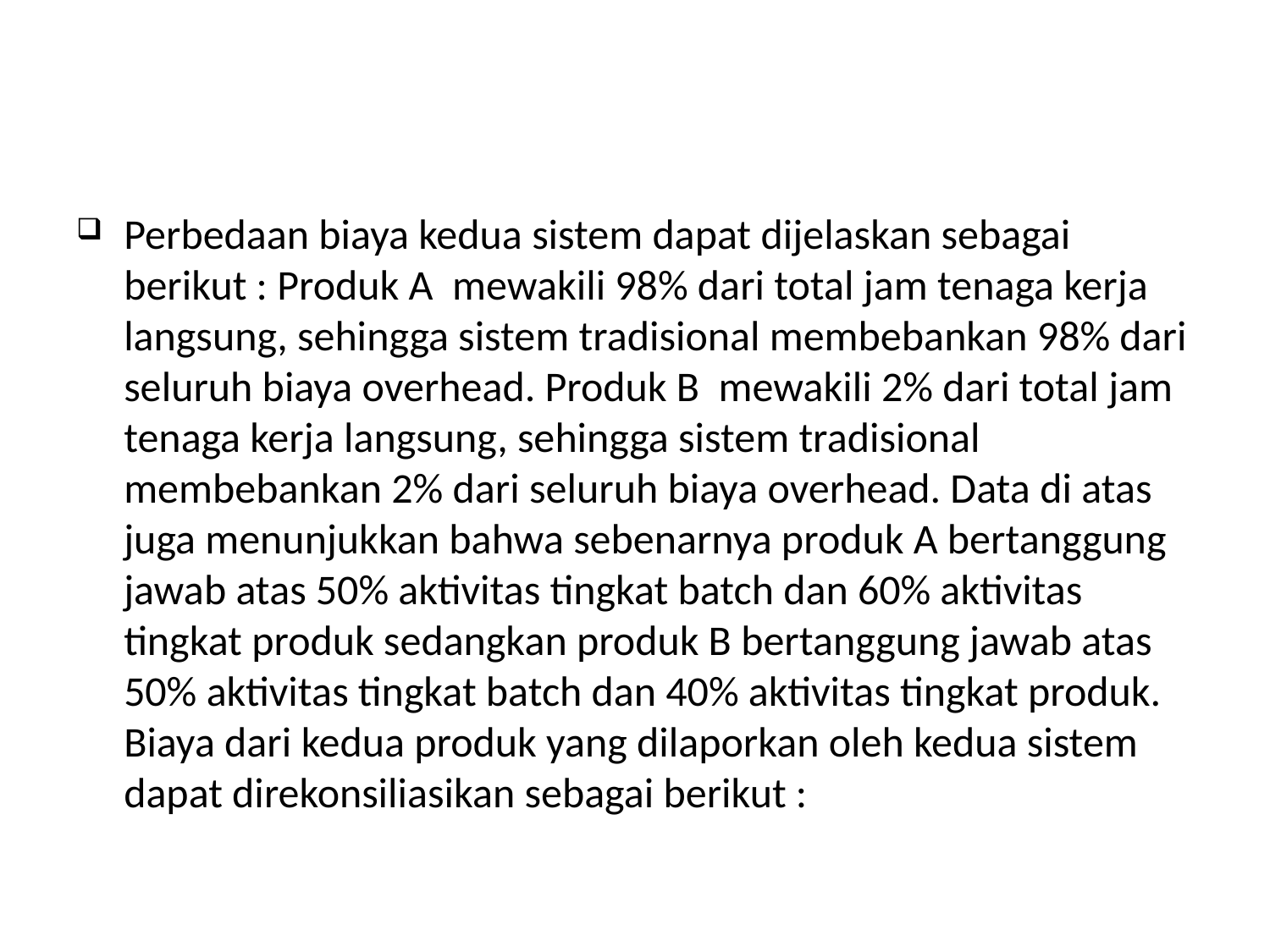

#
Perbedaan biaya kedua sistem dapat dijelaskan sebagai berikut : Produk A  mewakili 98% dari total jam tenaga kerja langsung, sehingga sistem tradisional membebankan 98% dari seluruh biaya overhead. Produk B  mewakili 2% dari total jam tenaga kerja langsung, sehingga sistem tradisional membebankan 2% dari seluruh biaya overhead. Data di atas juga menunjukkan bahwa sebenarnya produk A bertanggung jawab atas 50% aktivitas tingkat batch dan 60% aktivitas tingkat produk sedangkan produk B bertanggung jawab atas 50% aktivitas tingkat batch dan 40% aktivitas tingkat produk. Biaya dari kedua produk yang dilaporkan oleh kedua sistem dapat direkonsiliasikan sebagai berikut :